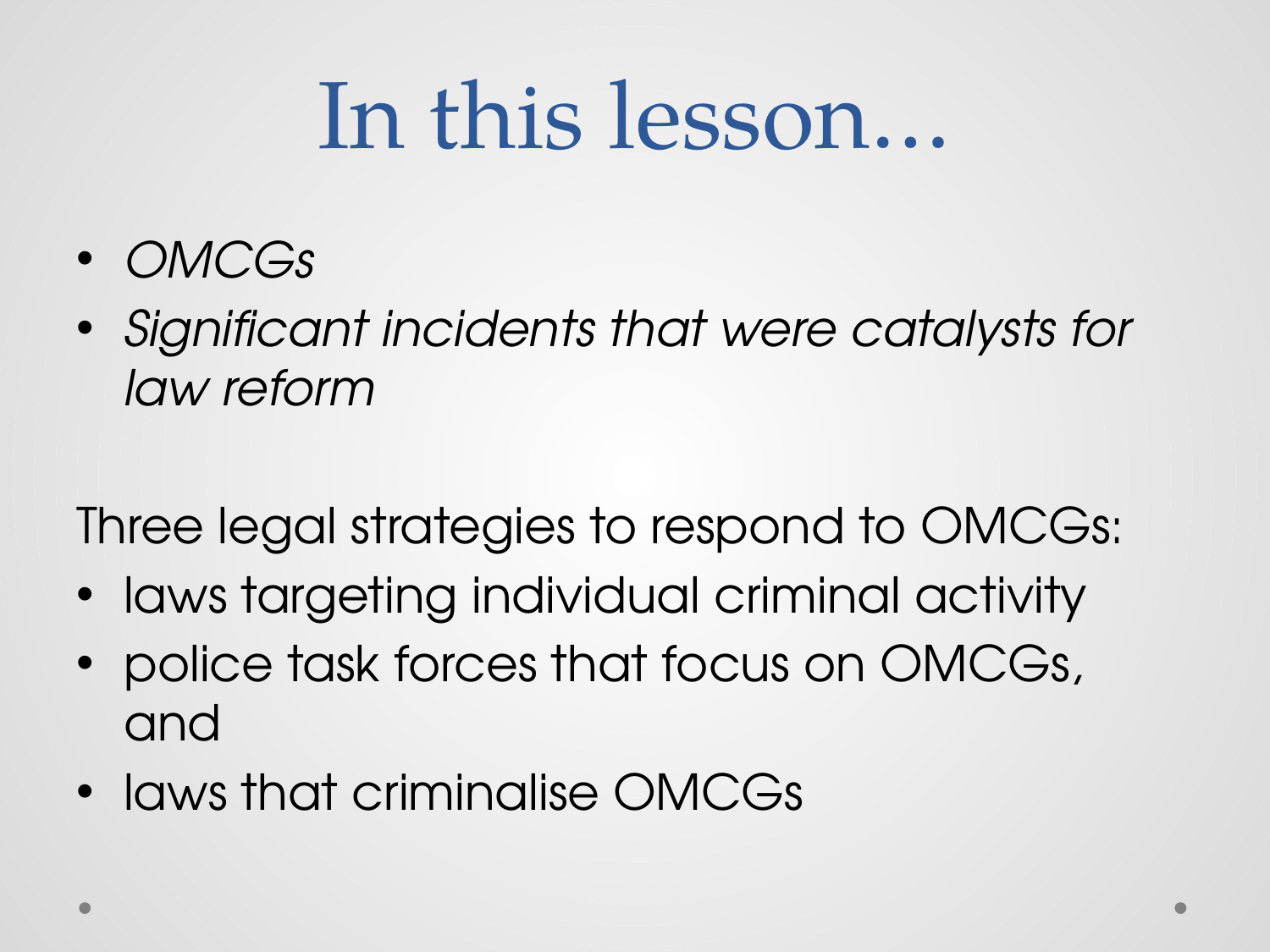

# In this lesson…
OMCGs
Significant incidents that were catalysts for law reform

Three legal strategies to respond to OMCGs:
laws targeting individual criminal activity
police task forces that focus on OMCGs, and
laws that criminalise OMCGs